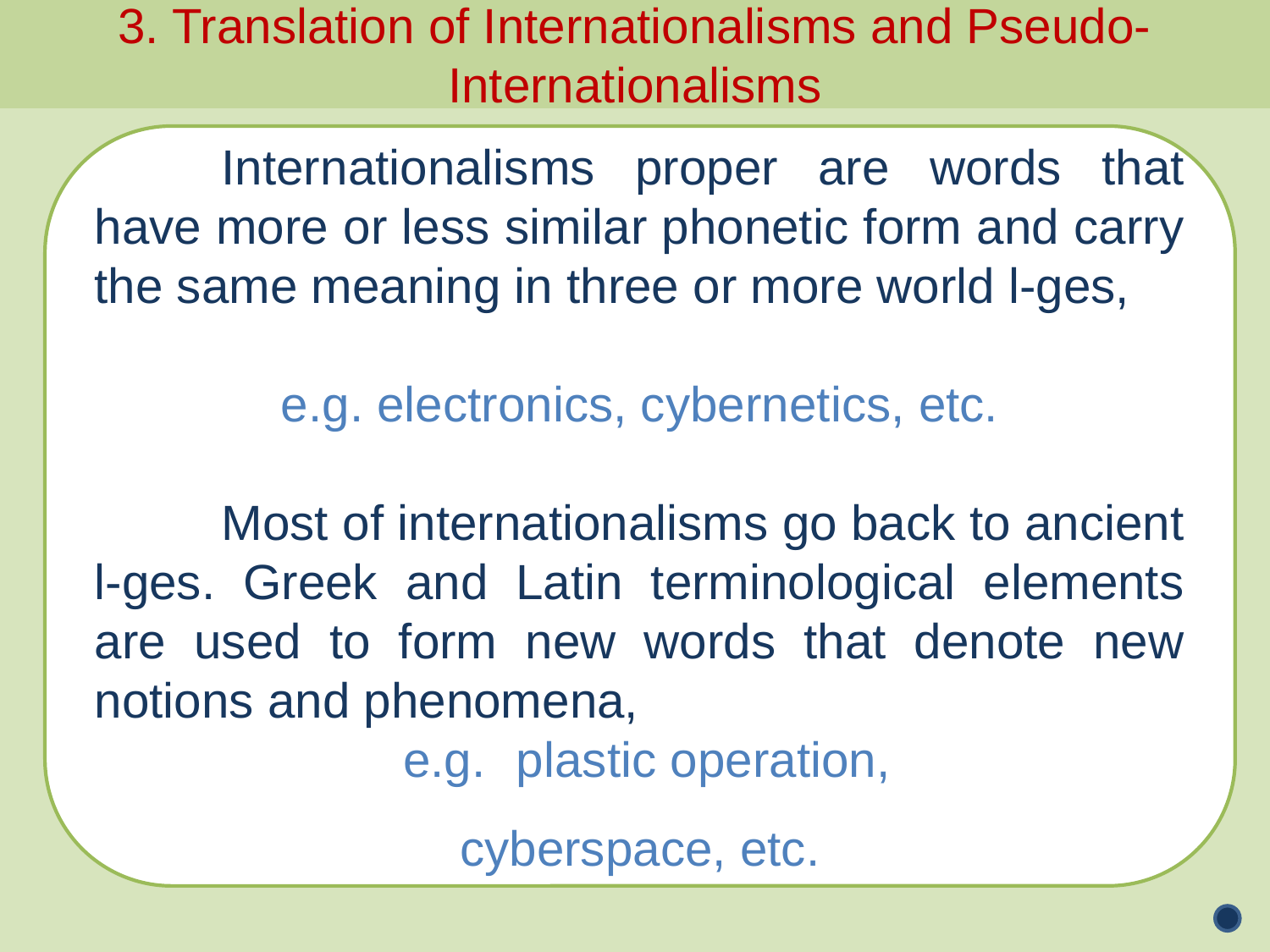

3. Translation of Internationalisms and Pseudo-Internationalisms
	Internationalisms proper are words that have more or less similar phonetic form and carry the same meaning in three or more world l-ges,

e.g. electronics, cybernetics, etc.

	Most of internationalisms go back to ancient l-ges. Greek and Latin terminological elements are used to form new words that denote new notions and phenomena,
 e.g. 	plastic operation,
cyberspace, etc.